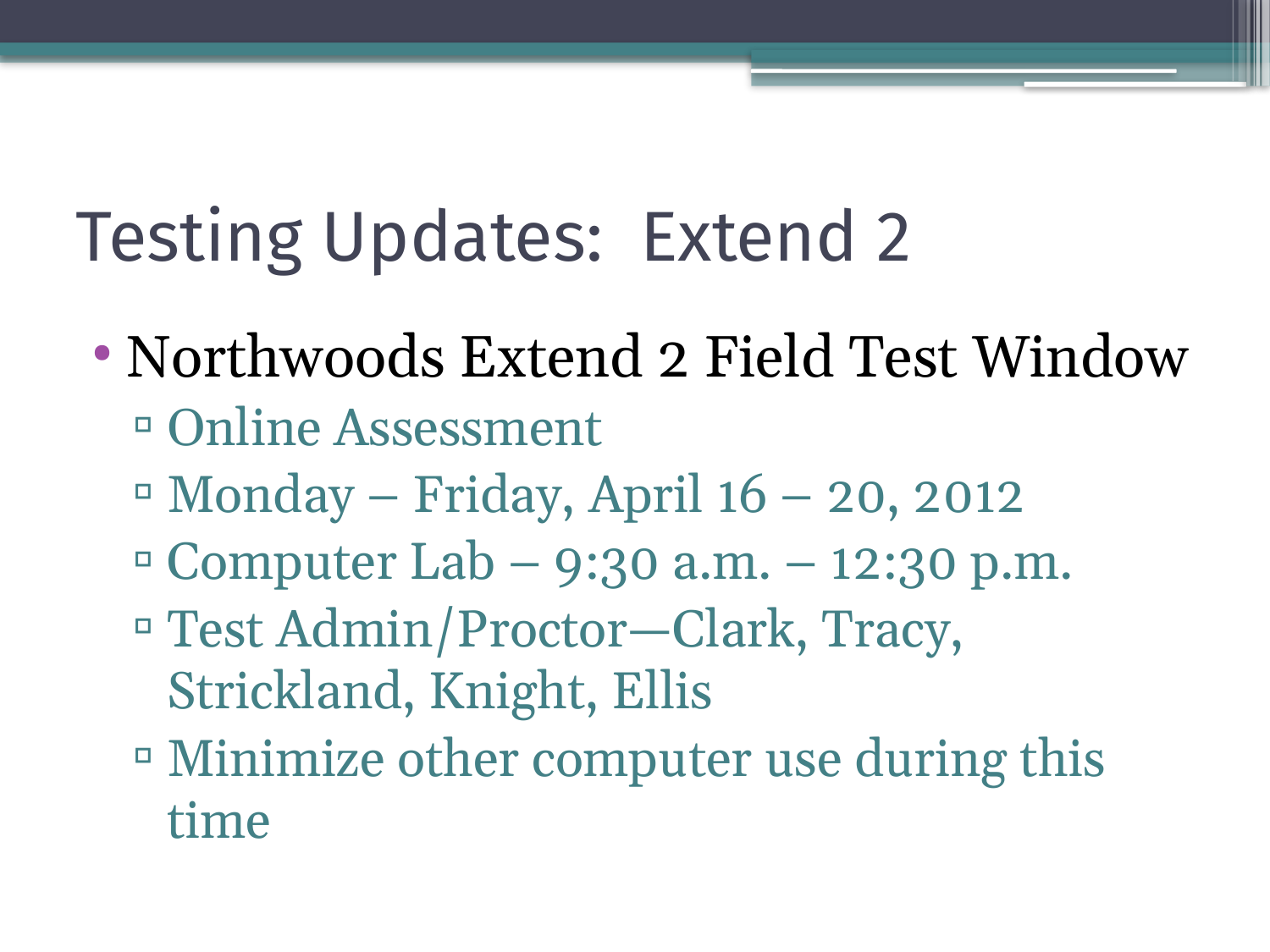

# Testing Updates:  Extend 2
Northwoods Extend 2 Field Test Window
Online Assessment
Monday – Friday, April 16 – 20, 2012
Computer Lab – 9:30 a.m. – 12:30 p.m.
Test Admin/Proctor—Clark, Tracy, Strickland, Knight, Ellis
Minimize other computer use during this time